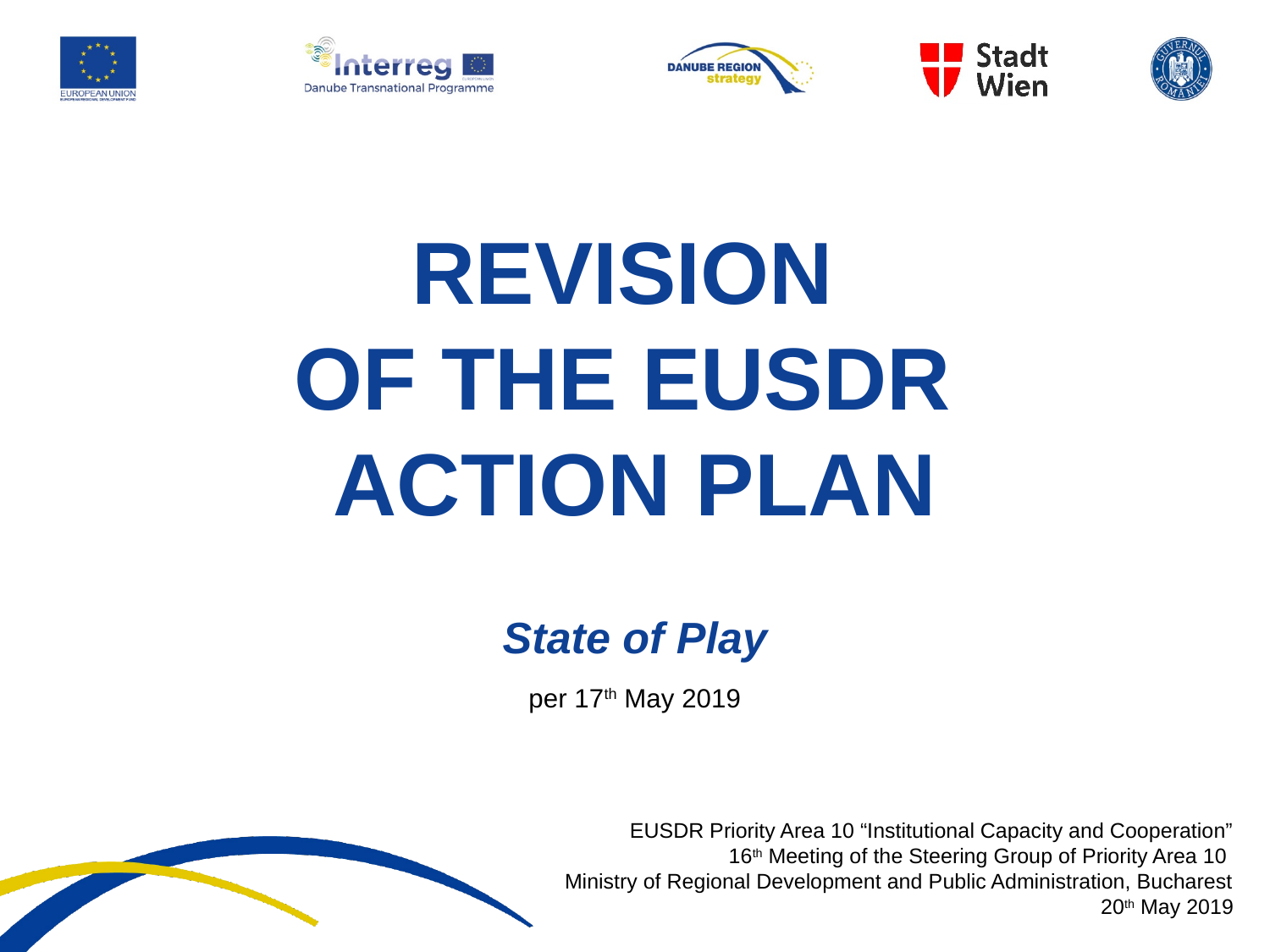

REVISION
OF THE EUSDR
ACTION PLAN

State of Play

per 17th May 2019
EUSDR Priority Area 10 “Institutional Capacity and Cooperation”
16th Meeting of the Steering Group of Priority Area 10
Ministry of Regional Development and Public Administration, Bucharest
20th May 2019